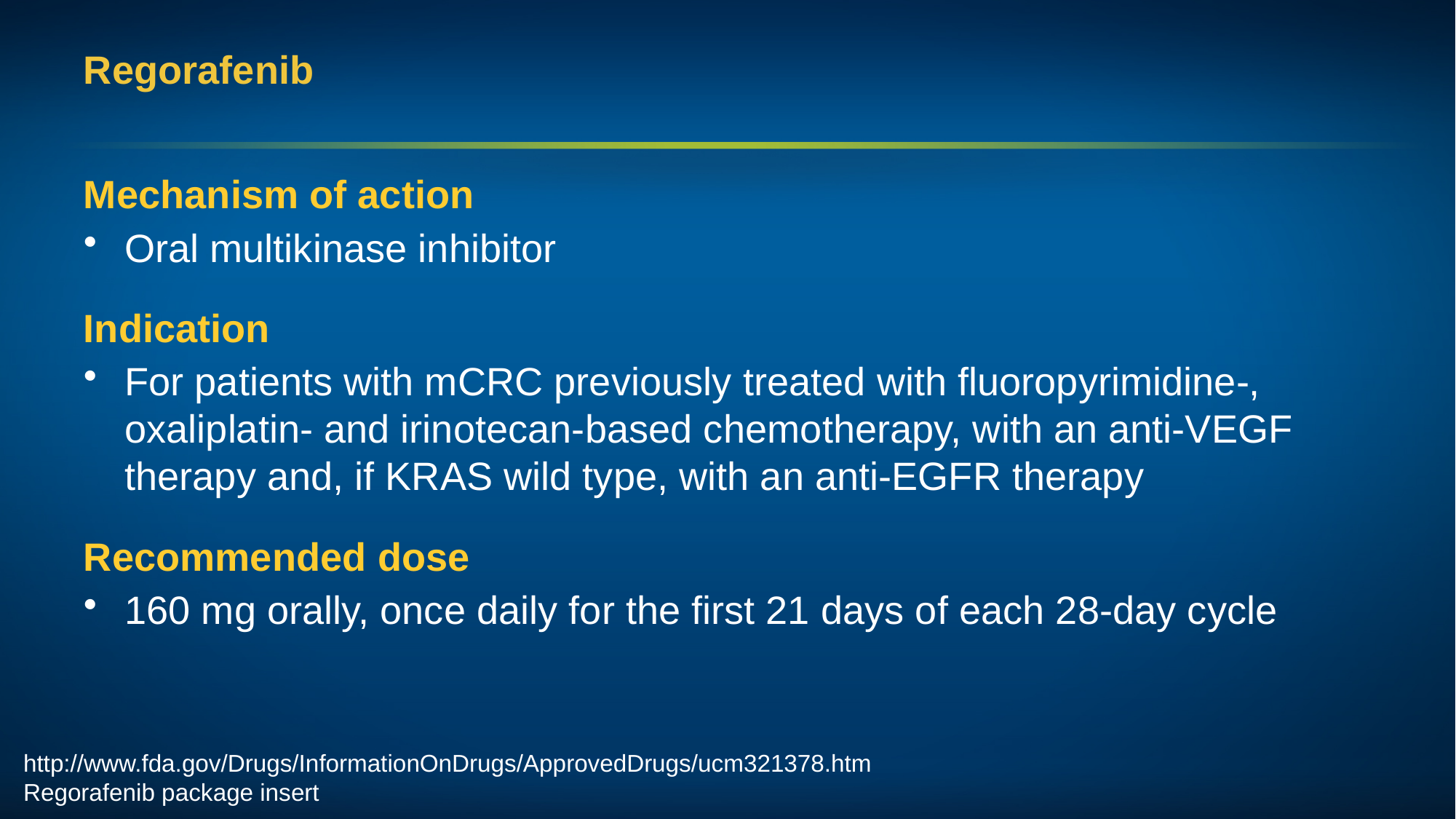

# Regorafenib
Mechanism of action
Oral multikinase inhibitor
Indication
For patients with mCRC previously treated with fluoropyrimidine-, oxaliplatin- and irinotecan-based chemotherapy, with an anti-VEGF therapy and, if KRAS wild type, with an anti-EGFR therapy
Recommended dose
160 mg orally, once daily for the first 21 days of each 28-day cycle
http://www.fda.gov/Drugs/InformationOnDrugs/ApprovedDrugs/ucm321378.htm
Regorafenib package insert